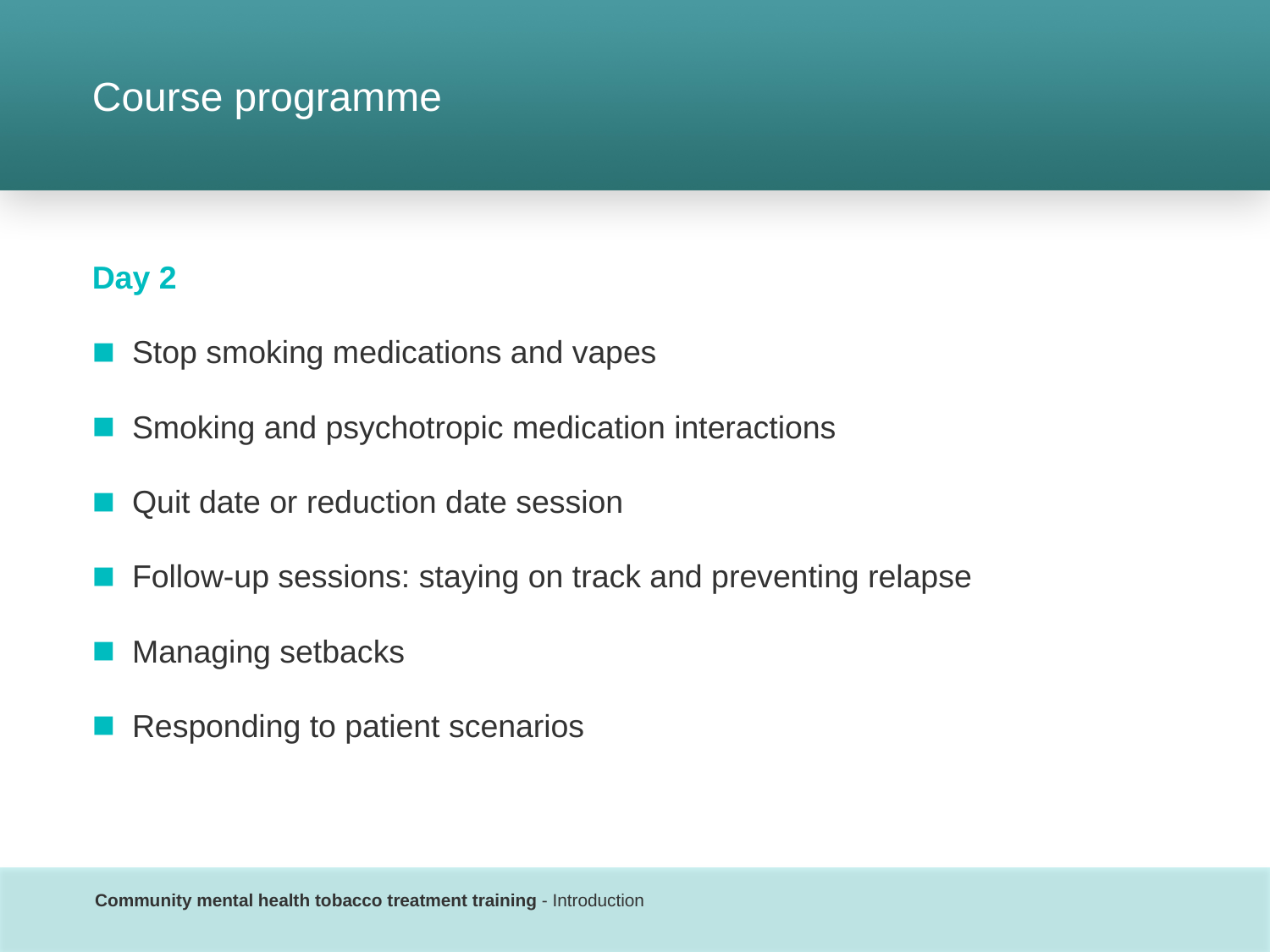

# Course programme
Day 2
Stop smoking medications and vapes
Smoking and psychotropic medication interactions
Quit date or reduction date session
Follow-up sessions: staying on track and preventing relapse
Managing setbacks
Responding to patient scenarios

Community mental health tobacco treatment training - Introduction